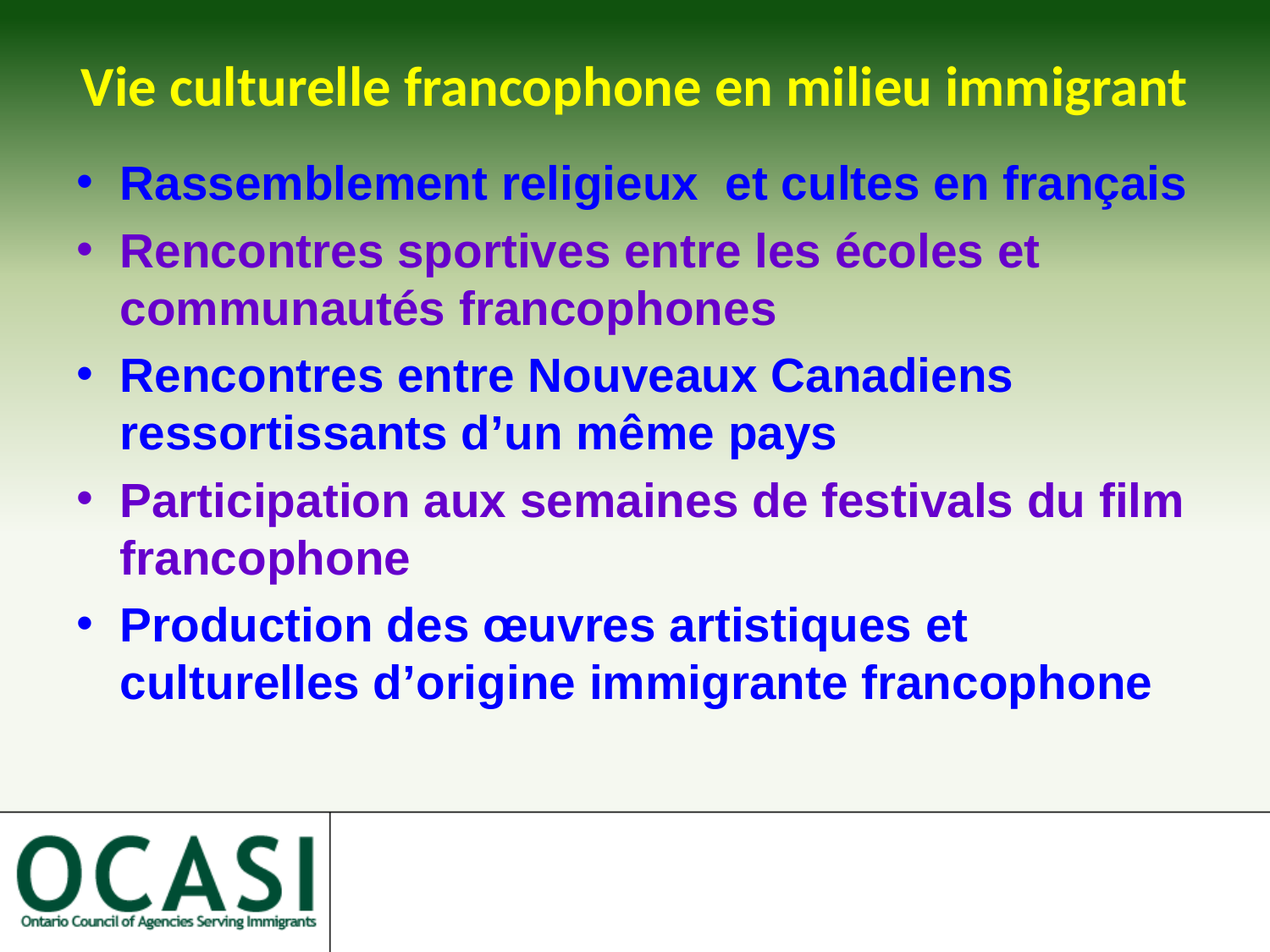

# Vie culturelle francophone en milieu immigrant
Rassemblement religieux  et cultes en français
Rencontres sportives entre les écoles et communautés francophones
Rencontres entre Nouveaux Canadiens ressortissants d’un même pays
Participation aux semaines de festivals du film francophone
Production des œuvres artistiques et culturelles d’origine immigrante francophone